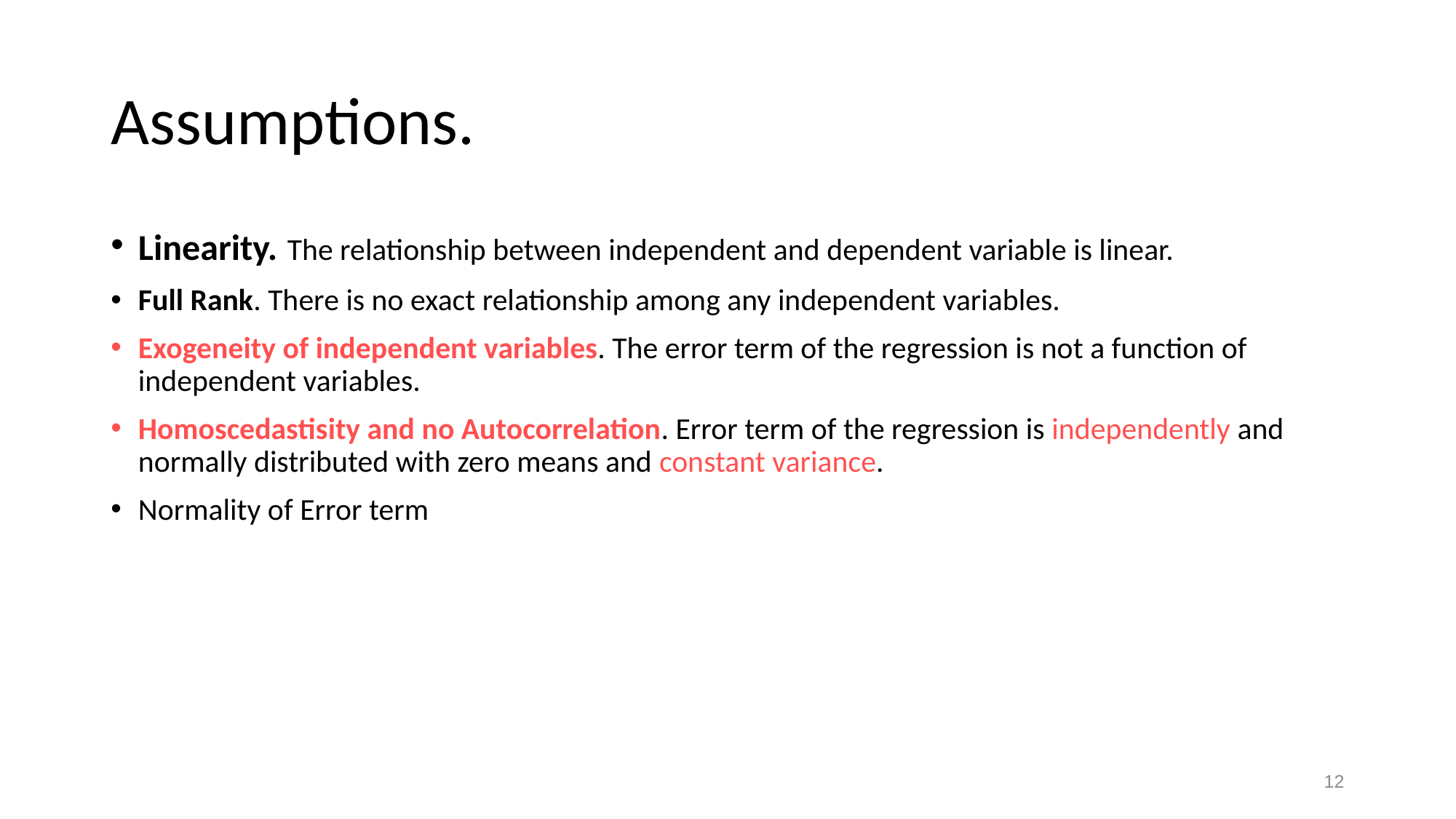

# Assumptions.
Linearity. The relationship between independent and dependent variable is linear.
Full Rank. There is no exact relationship among any independent variables.
Exogeneity of independent variables. The error term of the regression is not a function of independent variables.
Homoscedastisity and no Autocorrelation. Error term of the regression is independently and normally distributed with zero means and constant variance.
Normality of Error term
12